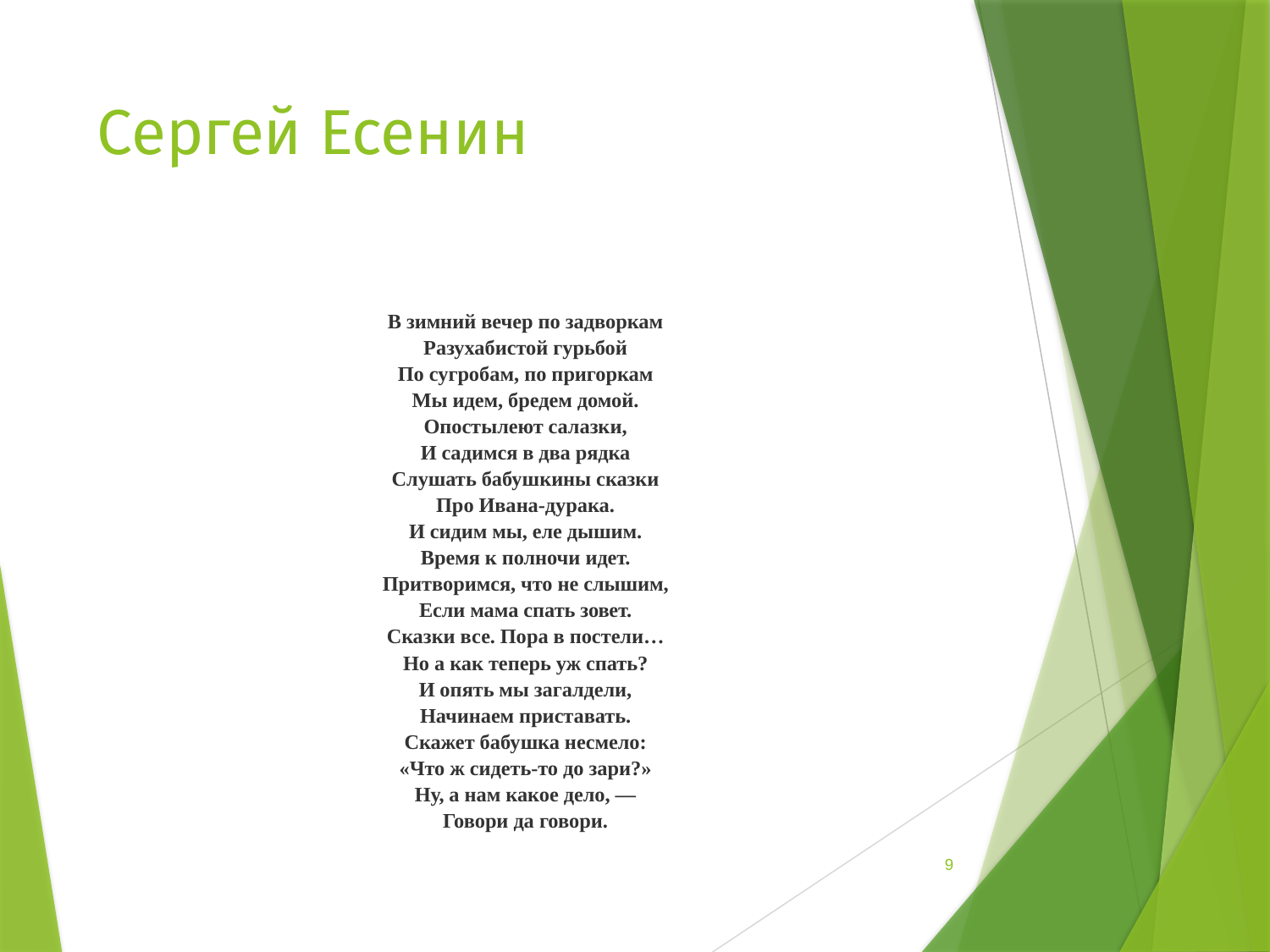

# Сергей Есенин
В зимний вечер по задворкам
Разухабистой гурьбой
По сугробам, по пригоркам
Мы идем, бредем домой.
Опостылеют салазки,
И садимся в два рядка
Слушать бабушкины сказки
Про Ивана-дурака.
И сидим мы, еле дышим.
Время к полночи идет.
Притворимся, что не слышим,
Если мама спать зовет.
Сказки все. Пора в постели…
Но а как теперь уж спать?
И опять мы загалдели,
Начинаем приставать.
Скажет бабушка несмело:
«Что ж сидеть-то до зари?»
Ну, а нам какое дело, —
Говори да говори.

9